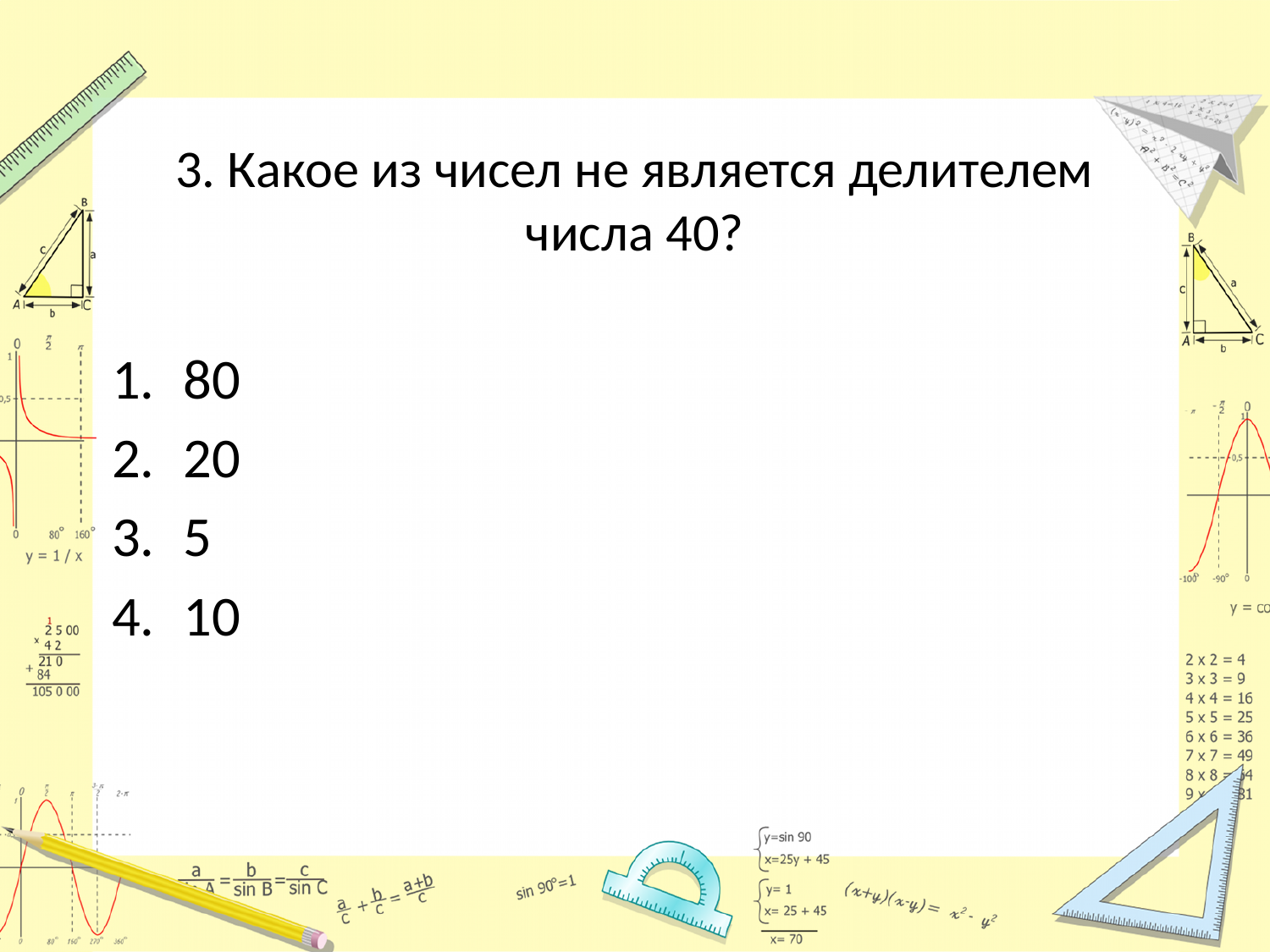

# 3. Какое из чисел не является делителем числа 40?
80
20
5
10